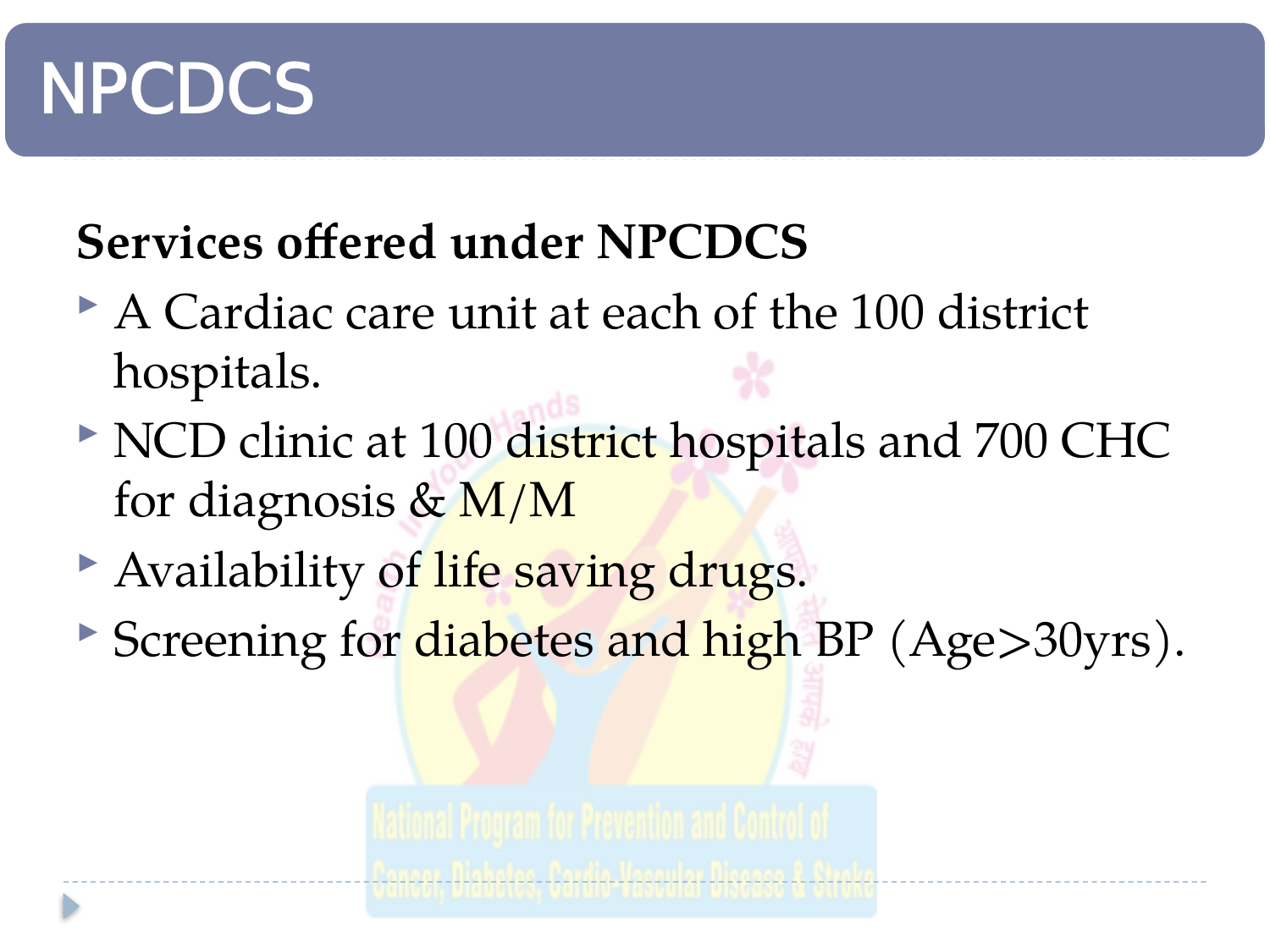

NPCDCS
Services offered under NPCDCS
A Cardiac care unit at each of the 100 district hospitals.
NCD clinic at 100 district hospitals and 700 CHC for diagnosis & M/M
Availability of life saving drugs.
Screening for diabetes and high BP (Age>30yrs).